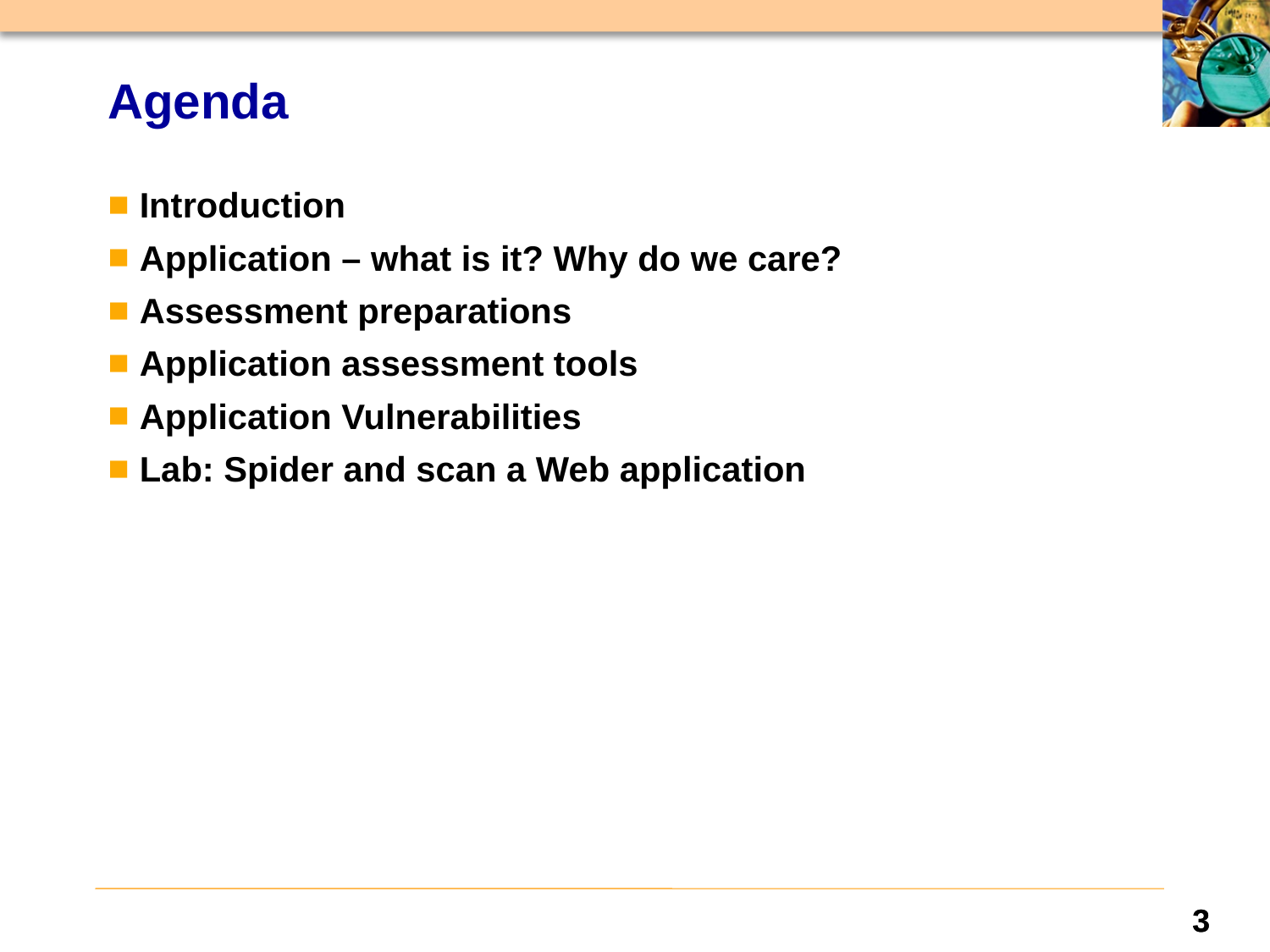

# Agenda
Introduction
Application – what is it? Why do we care?
Assessment preparations
Application assessment tools
Application Vulnerabilities
Lab: Spider and scan a Web application

3